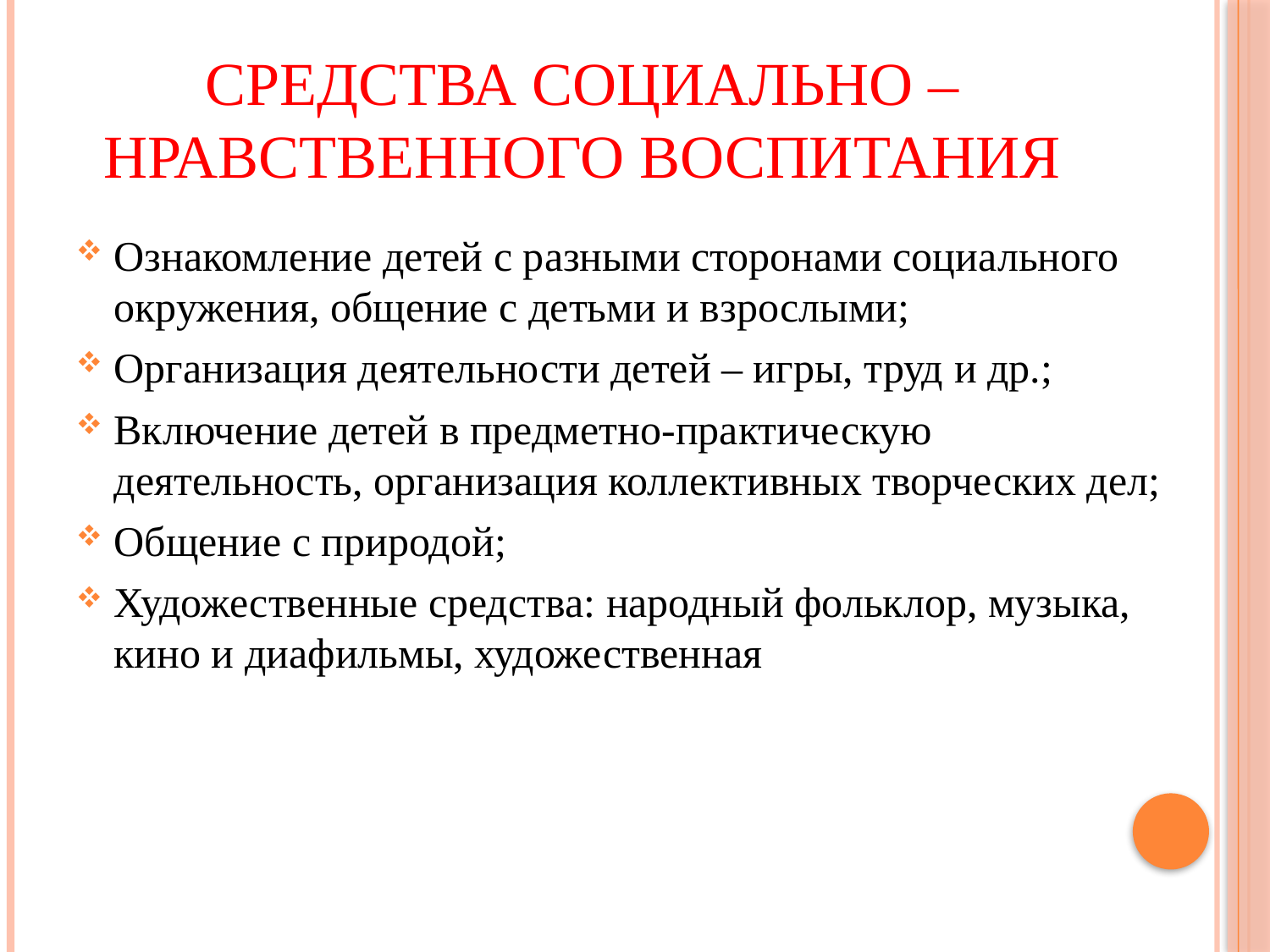

# Средства социально – нравственного воспитания
Ознакомление детей с разными сторонами социального окружения, общение с детьми и взрослыми;
Организация деятельности детей – игры, труд и др.;
Включение детей в предметно-практическую деятельность, организация коллективных творческих дел;
Общение с природой;
Художественные средства: народный фольклор, музыка, кино и диафильмы, художественная